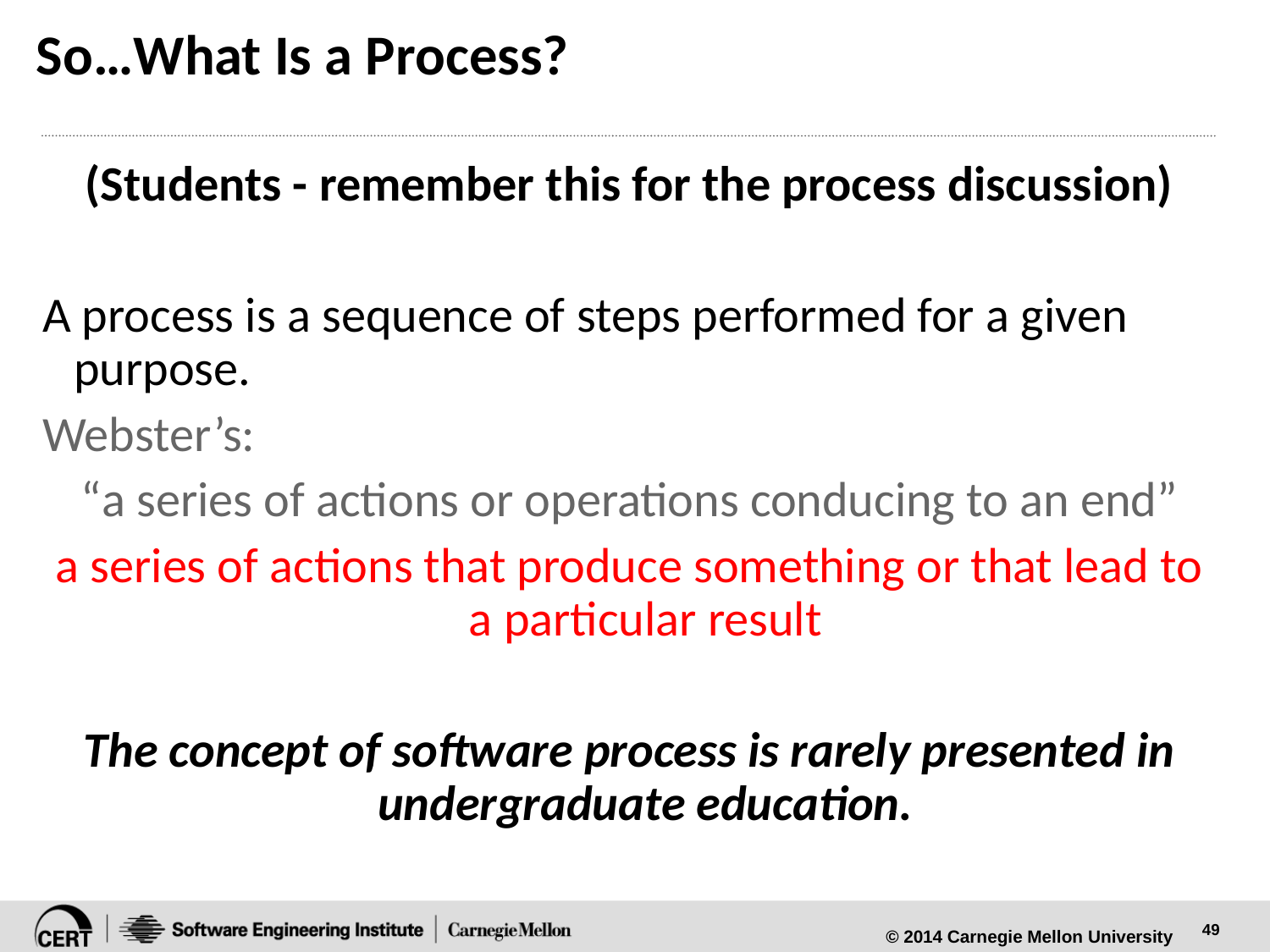

# So…What Is a Process?
(Students - remember this for the process discussion)

A process is a sequence of steps performed for a given purpose.
Webster’s:
“a series of actions or operations conducing to an end”
a series of actions that produce something or that lead to a particular result

The concept of software process is rarely presented in undergraduate education.